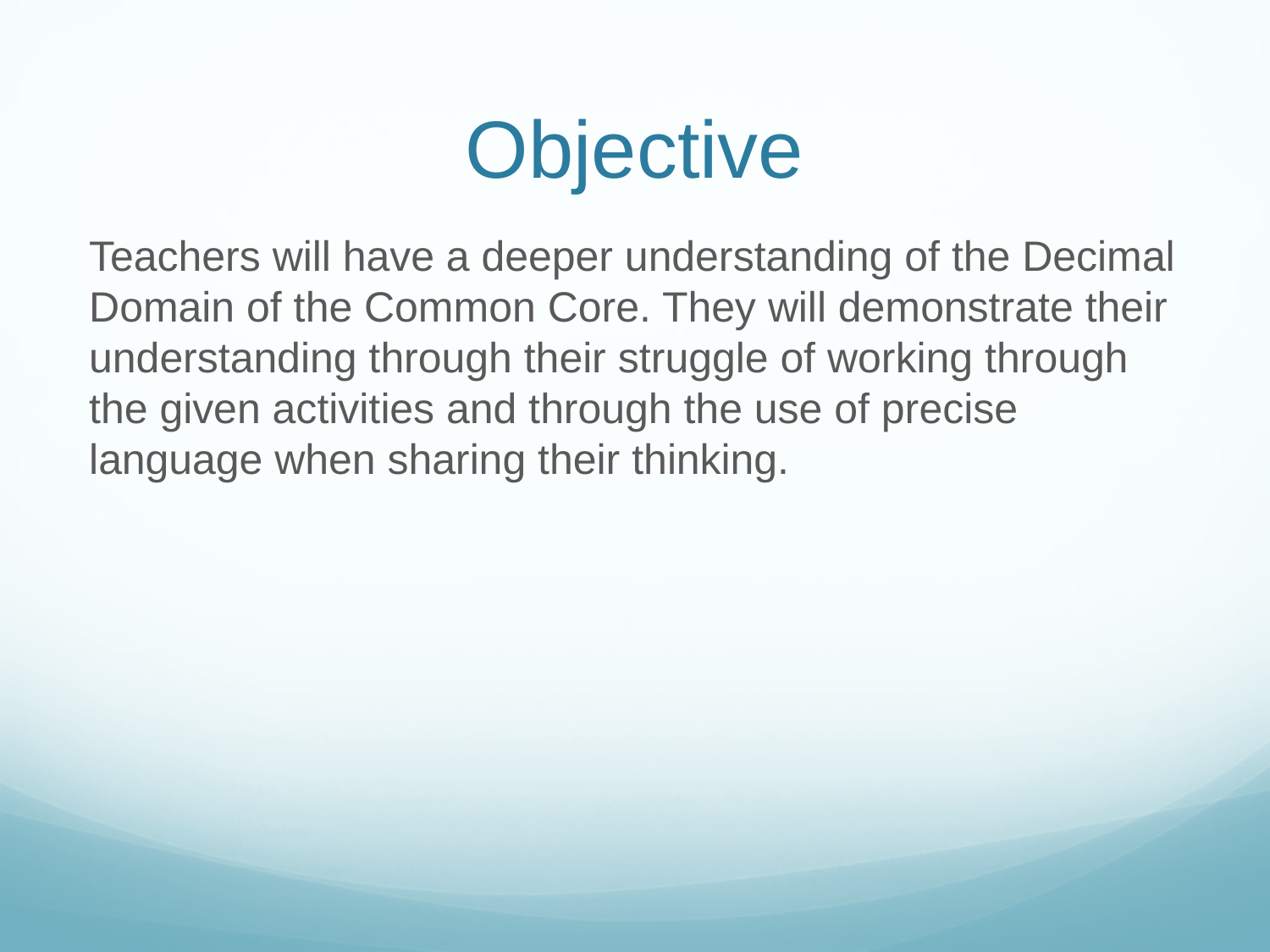

# Objective
Teachers will have a deeper understanding of the Decimal Domain of the Common Core. They will demonstrate their understanding through their struggle of working through the given activities and through the use of precise language when sharing their thinking.